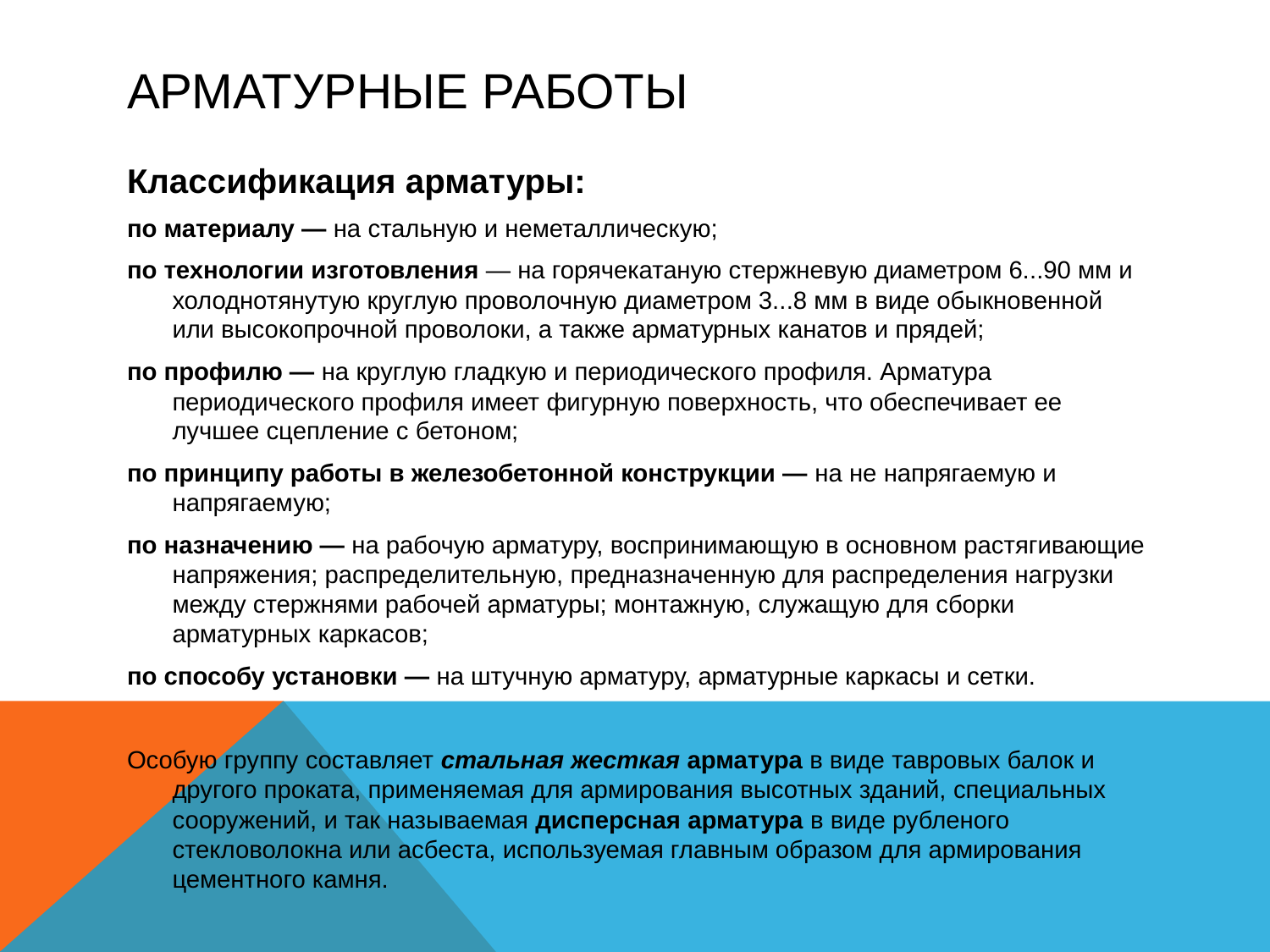

# Арматурные работы
Классификация арматуры:
по материалу — на стальную и неметаллическую;
по технологии изготовления — на горячекатаную стержневую диаметром 6...90 мм и холоднотянутую круглую проволочную диаметром 3...8 мм в виде обыкновенной или высокопрочной проволоки, а также арматурных канатов и прядей;
по профилю — на круглую гладкую и периодического профиля. Арматура периодического профиля имеет фигурную поверхность, что обеспечивает ее лучшее сцепление с бетоном;
по принципу работы в железобетонной конструкции — на не напрягаемую и напрягаемую;
по назначению — на рабочую арматуру, воспринимающую в основном растягивающие напряжения; распределительную, предназначенную для распределения нагрузки между стержнями рабочей арматуры; монтажную, служащую для сборки арматурных каркасов;
по способу установки — на штучную арматуру, арматурные каркасы и сетки.

Особую группу составляет стальная жесткая арматура в виде тавровых балок и другого проката, применяемая для армирования высотных зданий, специальных сооружений, и так называемая дисперсная арматура в виде рубленого стекловолокна или асбеста, используемая главным образом для армирования цементного камня.